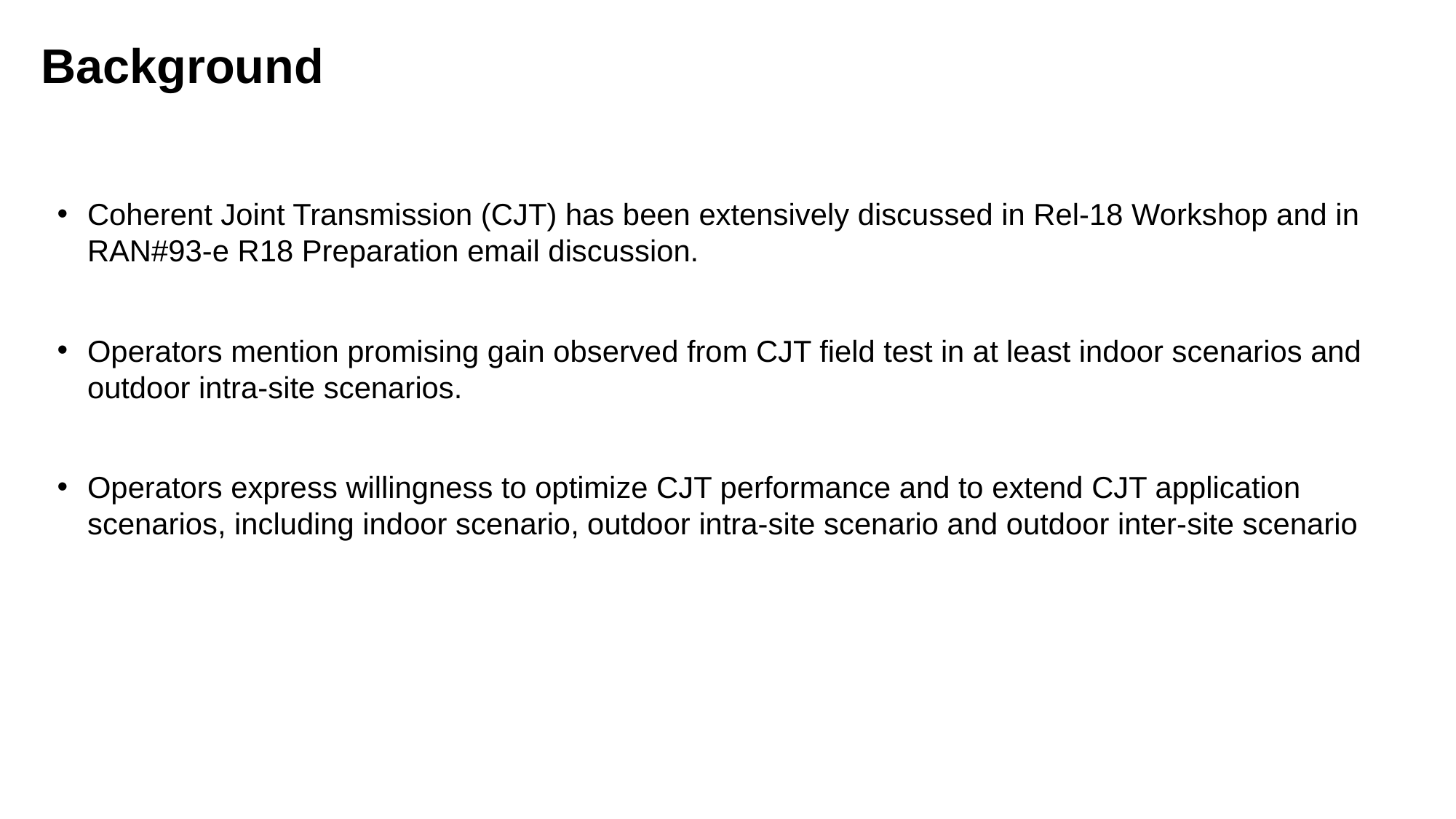

Background
Coherent Joint Transmission (CJT) has been extensively discussed in Rel-18 Workshop and in RAN#93-e R18 Preparation email discussion.

Operators mention promising gain observed from CJT field test in at least indoor scenarios and outdoor intra-site scenarios.

Operators express willingness to optimize CJT performance and to extend CJT application scenarios, including indoor scenario, outdoor intra-site scenario and outdoor inter-site scenario